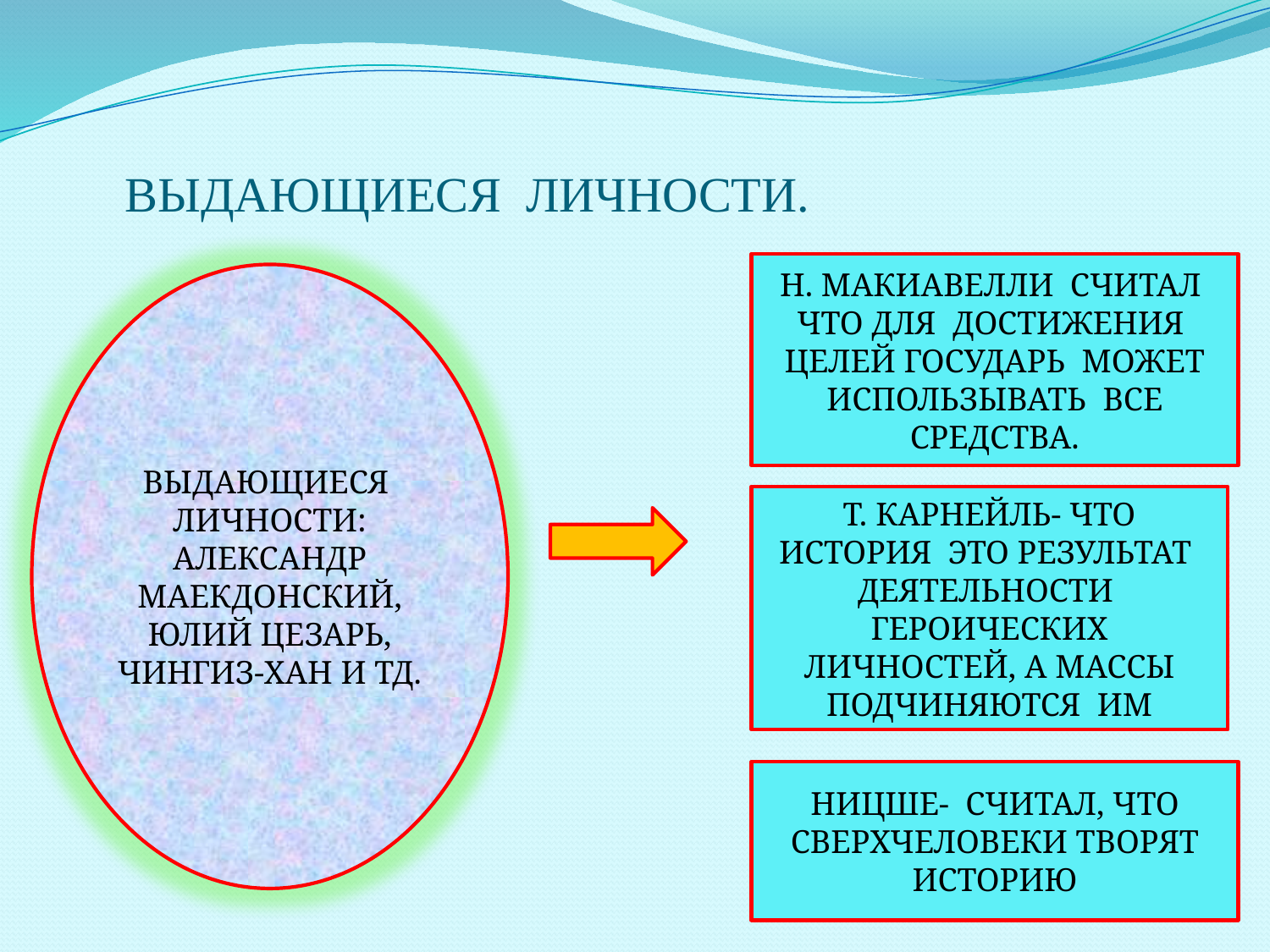

# ВЫДАЮЩИЕСЯ  ЛИЧНОСТИ.
Н. МАКИАВЕЛЛИ  СЧИТАЛ  ЧТО ДЛЯ  ДОСТИЖЕНИЯ  ЦЕЛЕЙ ГОСУДАРЬ  МОЖЕТ ИСПОЛЬЗЫВАТЬ  ВСЕ СРЕДСТВА.
ВЫДАЮЩИЕСЯ
ЛИЧНОСТИ:
АЛЕКСАНДР МАЕКДОНСКИЙ,
ЮЛИЙ ЦЕЗАРЬ, ЧИНГИЗ-ХАН И ТД.
Т. КАРНЕЙЛЬ- ЧТО ИСТОРИЯ  ЭТО РЕЗУЛЬТАТ  ДЕЯТЕЛЬНОСТИ  ГЕРОИЧЕСКИХ ЛИЧНОСТЕЙ, А МАССЫ ПОДЧИНЯЮТСЯ  ИМ

НИЦШЕ-  СЧИТАЛ, ЧТО СВЕРХЧЕЛОВЕКИ ТВОРЯТ ИСТОРИЮ